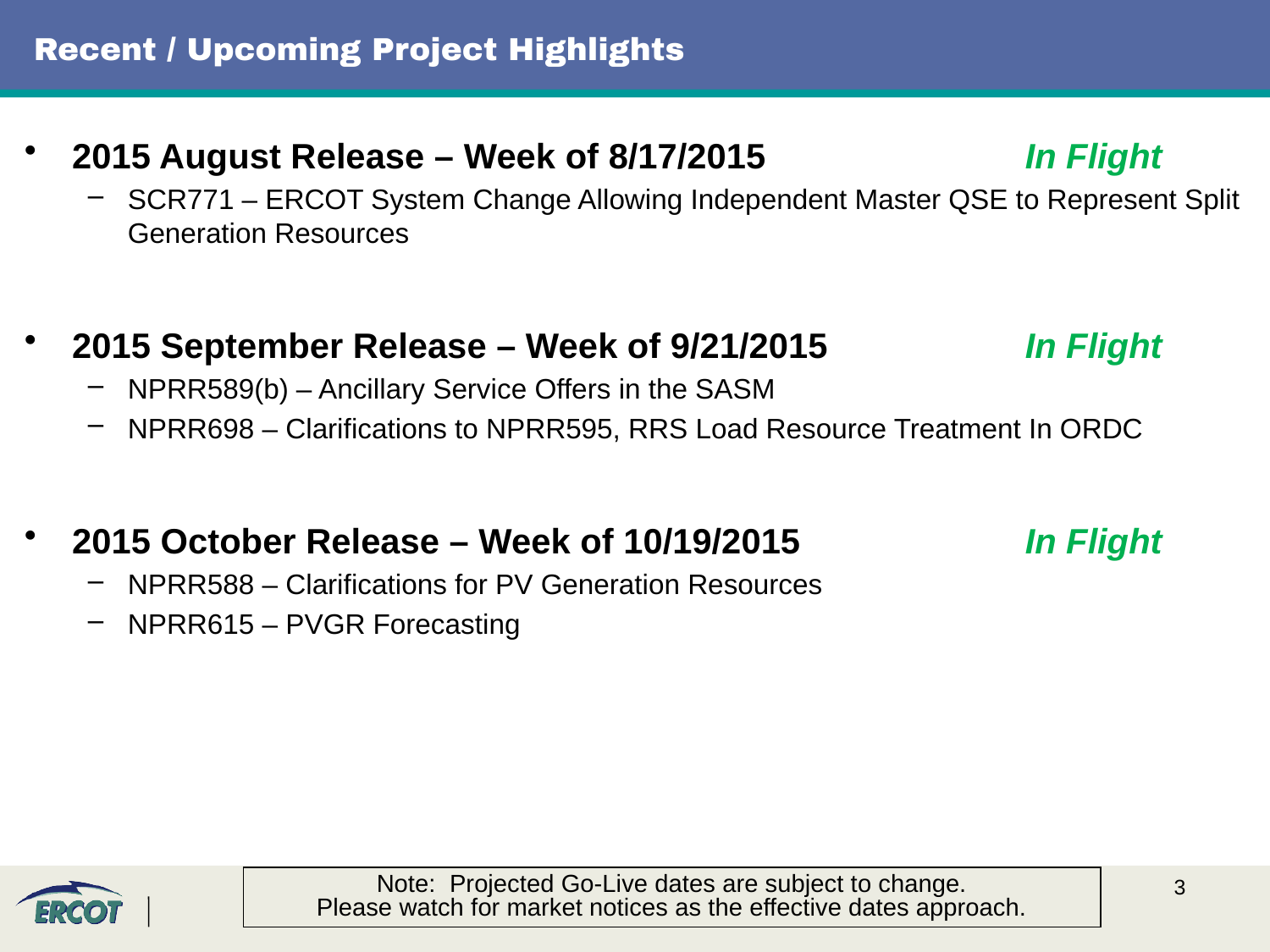

# Recent / Upcoming Project Highlights
2015 August Release – Week of 8/17/2015	In Flight
SCR771 – ERCOT System Change Allowing Independent Master QSE to Represent Split Generation Resources

2015 September Release – Week of 9/21/2015	In Flight
NPRR589(b) – Ancillary Service Offers in the SASM
NPRR698 – Clarifications to NPRR595, RRS Load Resource Treatment In ORDC

2015 October Release – Week of 10/19/2015	In Flight
NPRR588 – Clarifications for PV Generation Resources
NPRR615 – PVGR Forecasting

Note:  Projected Go-Live dates are subject to change.
Please watch for market notices as the effective dates approach.